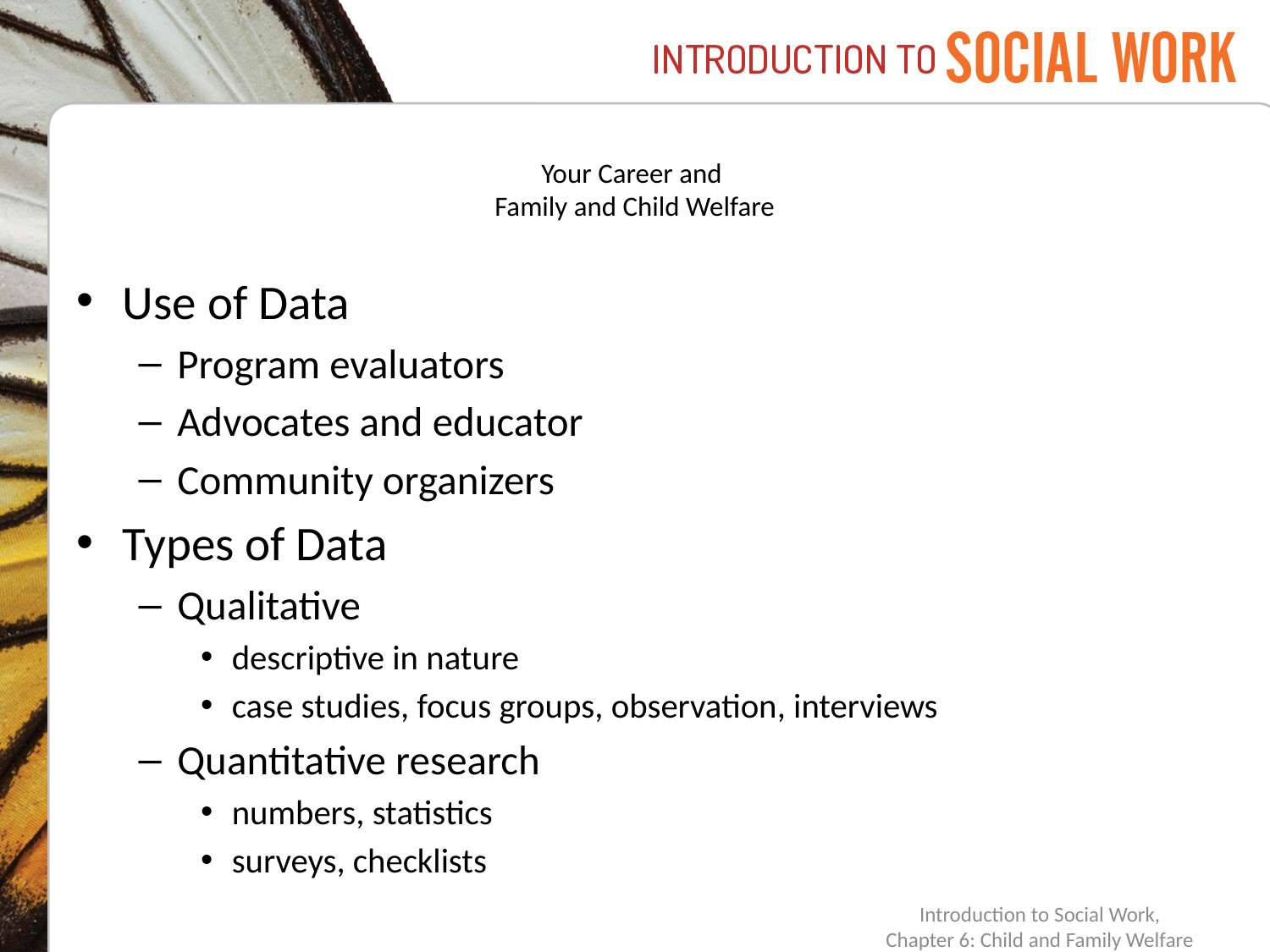

# Your Career and Family and Child Welfare
Use of Data
Program evaluators
Advocates and educator
Community organizers
Types of Data
Qualitative
descriptive in nature
case studies, focus groups, observation, interviews
Quantitative research
numbers, statistics
surveys, checklists

Introduction to Social Work,
Chapter 6: Child and Family Welfare